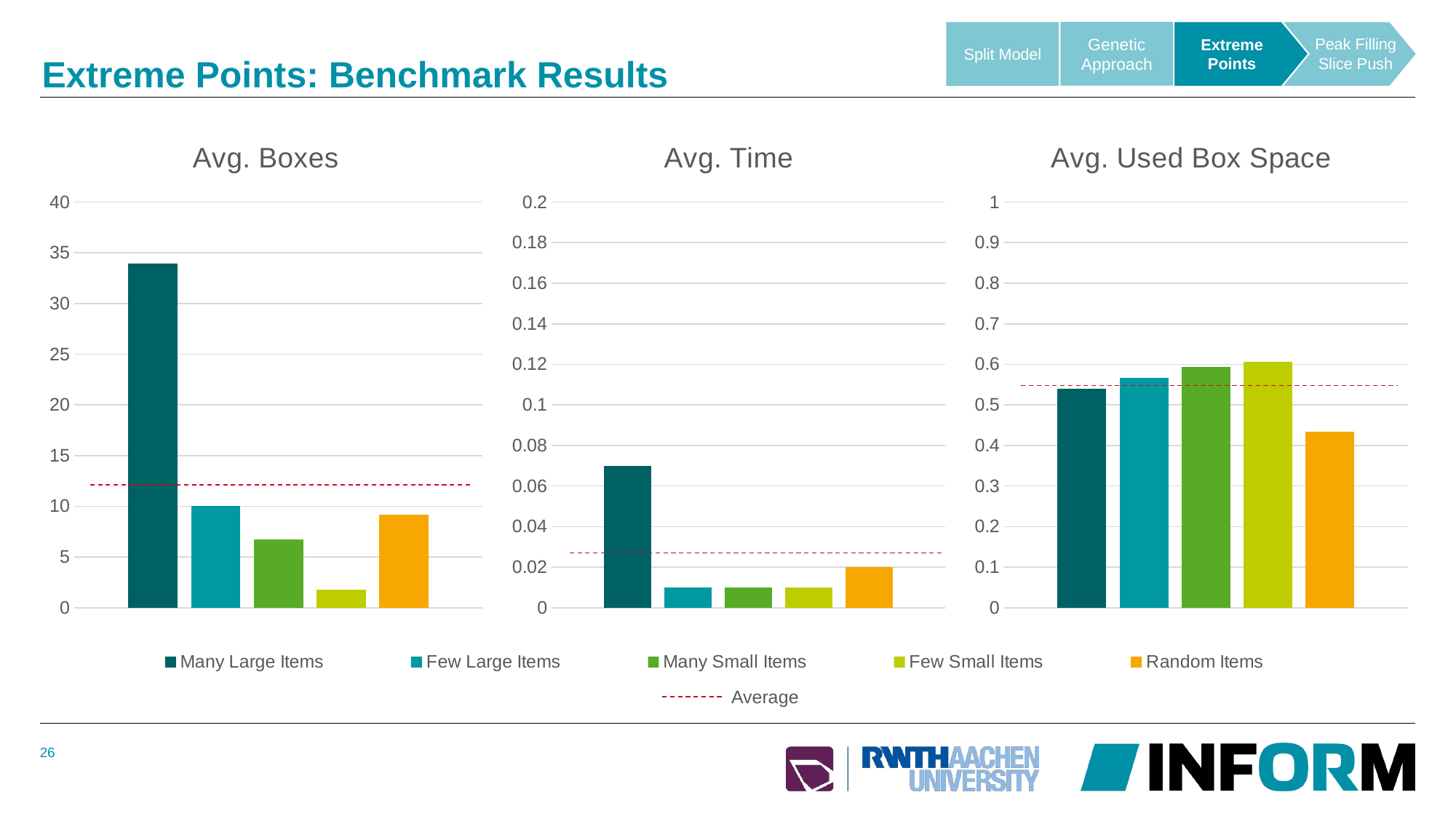

Genetic Approach
Split Model
Peak Filling Slice Push
Extreme Points
# Extreme Points: Benchmark Results

### Chart: Avg. Time

| Category | Set 1 | Set 2 | Set 3 | Set 4 | Set 5 |
|---|---|---|---|---|---|
| Avg. Time | 0.07 | 0.01 | 0.01 | 0.01 | 0.02 |

### Chart: Avg. Used Box Space

| Category | Set 1 | Set 2 | Set 3 | Set 4 | Set 5 |
|---|---|---|---|---|---|
| Avg. Volume Ratio | 0.54 | 0.5666666666666667 | 0.5933333333333333 | 0.6066666666666667 | 0.43333333333333335 |

### Chart: Avg. Boxes

| Category | Set 1 | Set 2 | Set 3 | Set 4 | Set 5 |
|---|---|---|---|---|---|
| Avg. Boxes | 33.92 | 10.0 | 6.75 | 1.75 | 9.16 |

### Chart

| Category | Many Large Items | Few Large Items | Many Small Items | Few Small Items | Random Items |
|---|---|---|---|---|---|
|  | None | None | None | None | None |
|  | None | None | None | None | None |
|  | None | None | None | None | None |
|  | None | None | None | None | None |

### Chart

| Category | Set 1: Many Large Items | Set 2: Few Large Items | Set 3: Many Small Items | Set 4: Few Small Items | Set 5: Random Items |
|---|---|---|---|---|---|
|  | None | None | None | None | None |
|  | None | None | None | None | None |
|  | None | None | None | None | None |
|  | None | None | None | None | None |
Average